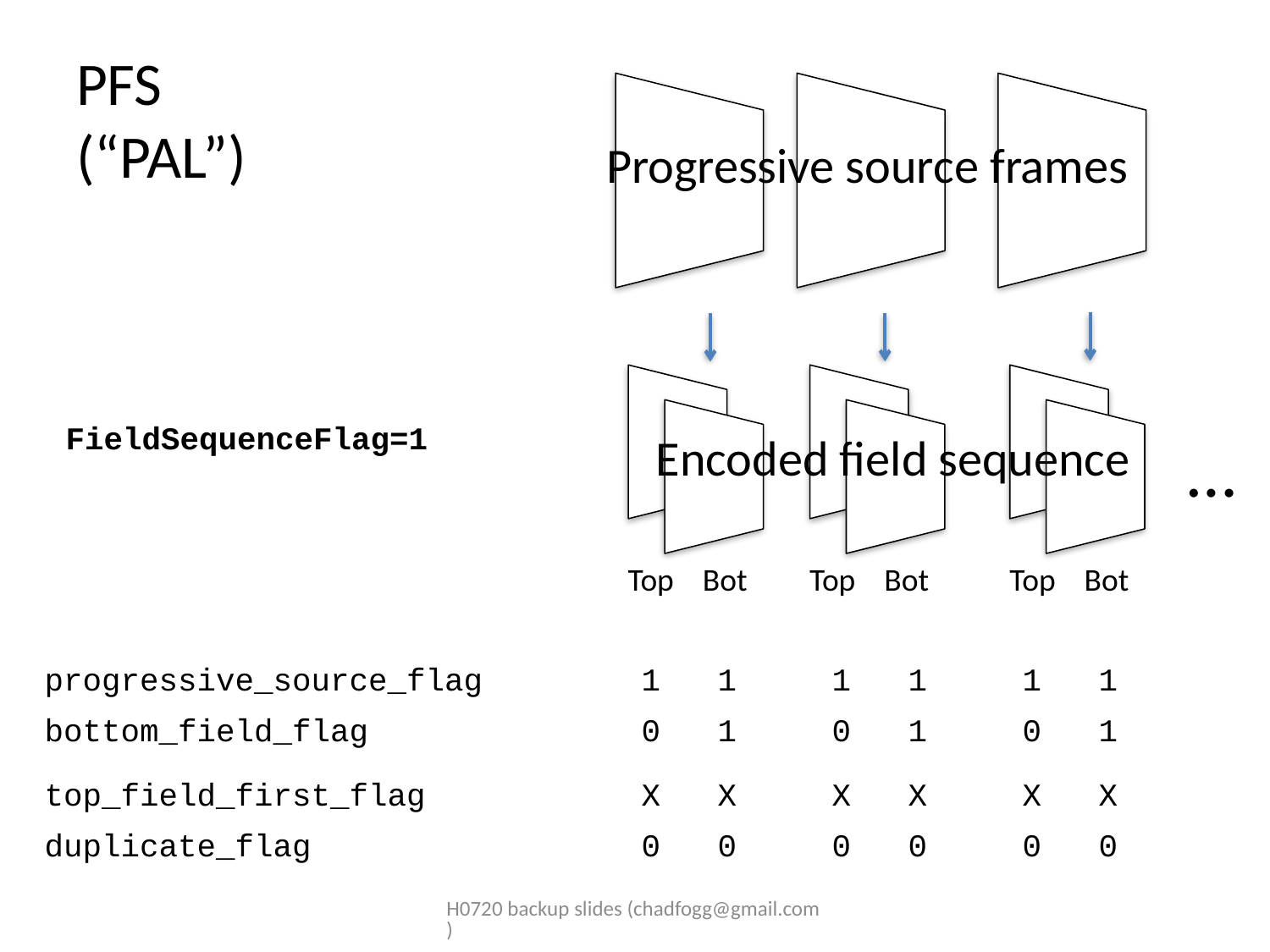

# PFS (“PAL”)

Progressive source frames

Top    Bot

Top    Bot

Top    Bot
FieldSequenceFlag=1
Encoded field sequence
…
| progressive\_source\_flag | 1 1 1 1 1 1 |
| --- | --- |
| bottom\_field\_flag | 0 1 0 1 0 1 |
| top\_field\_first\_flag | X X X X X X |
| duplicate\_flag | 0 0 0 0 0 0 |
H0720 backup slides (chadfogg@gmail.com)